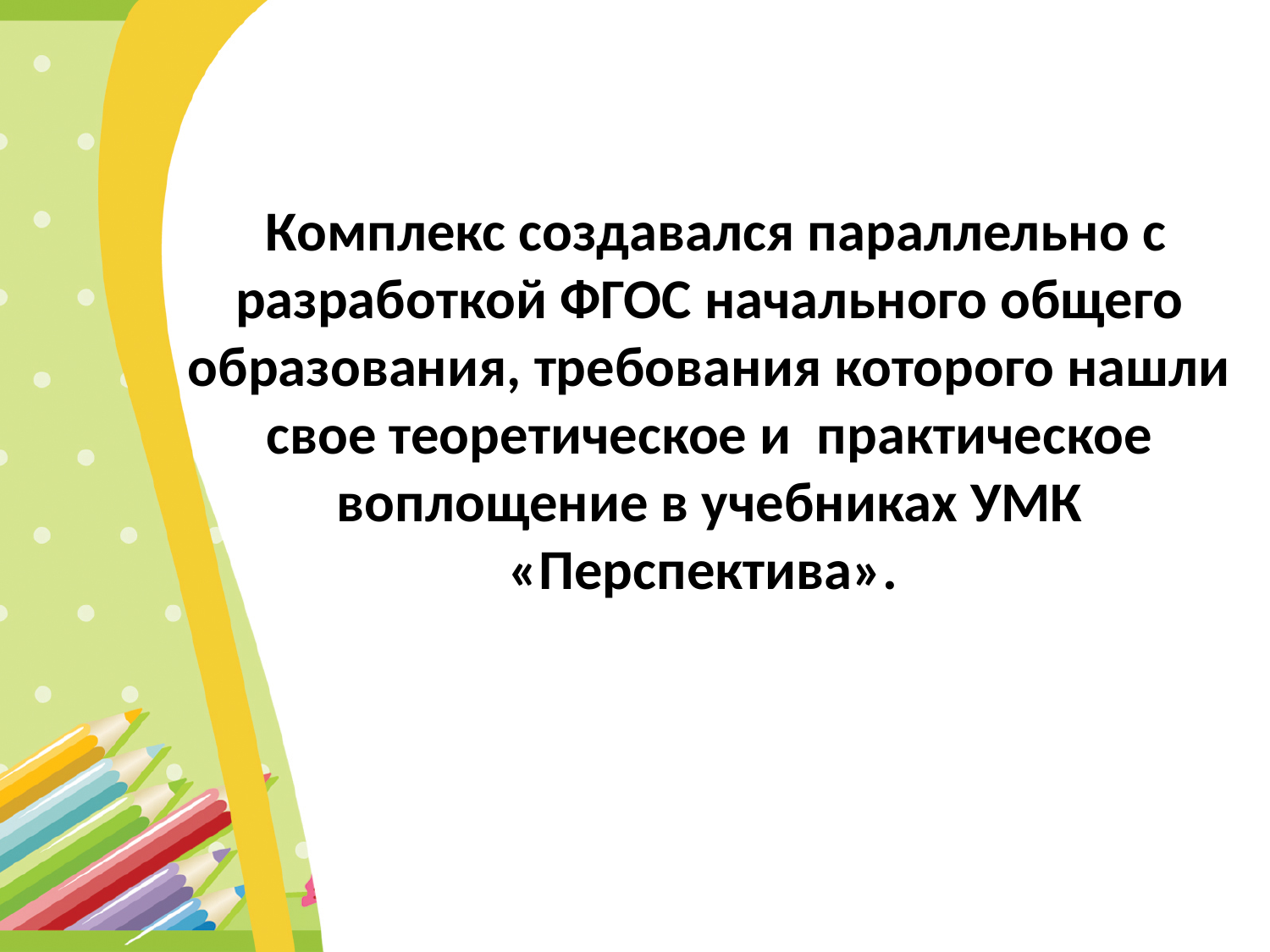

Комплекс создавался параллельно с разработкой ФГОС начального общего образования, требования которого нашли свое теоретическое и  практическое воплощение в учебниках УМК «Перспектива».